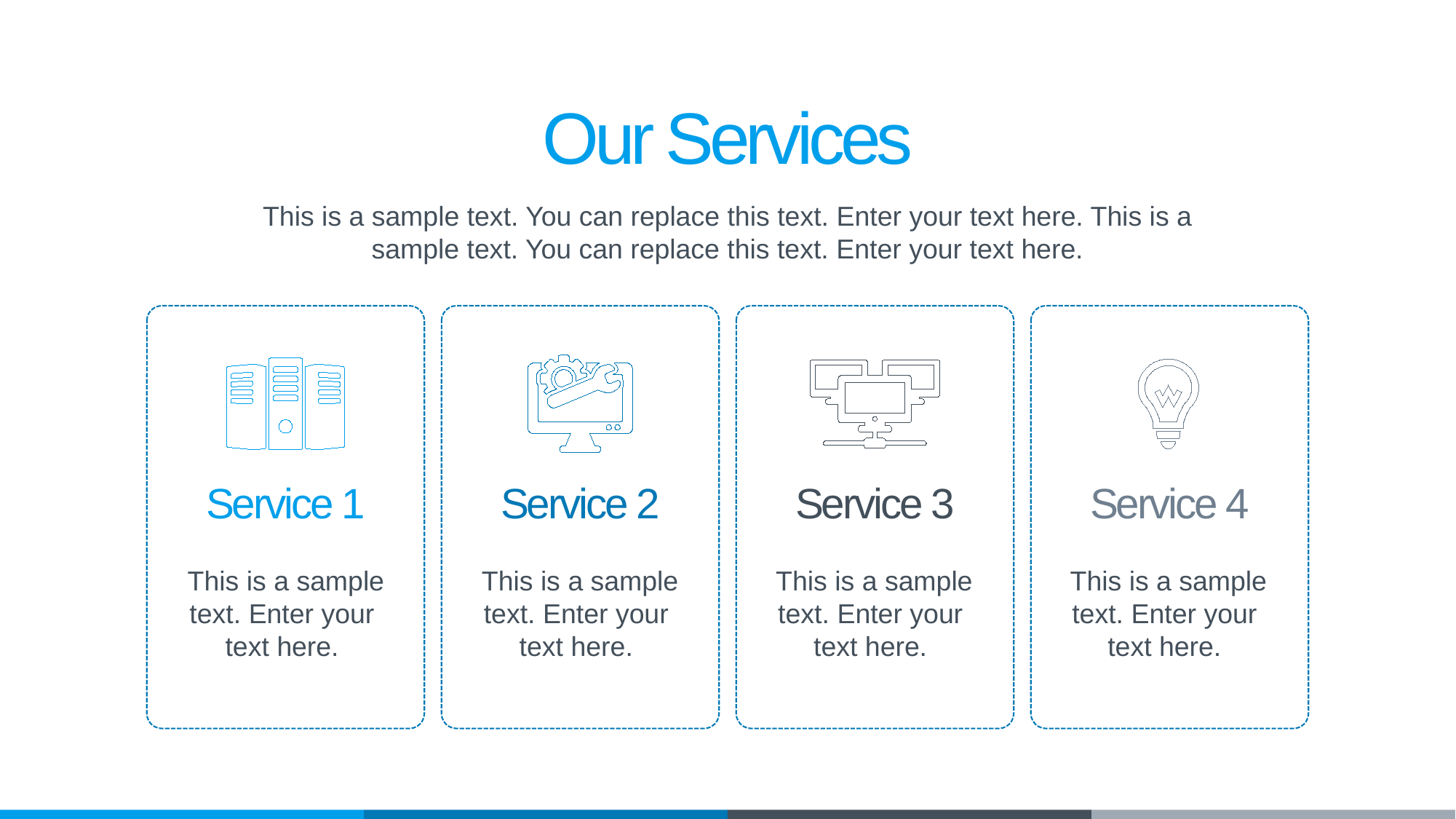

Our Services
This is a sample text. You can replace this text. Enter your text here. This is a sample text. You can replace this text. Enter your text here.

Service 1
This is a sample text. Enter your
text here.

Service 2
This is a sample text. Enter your
text here.

Service 3
This is a sample text. Enter your
text here.

Service 4
This is a sample text. Enter your
text here.